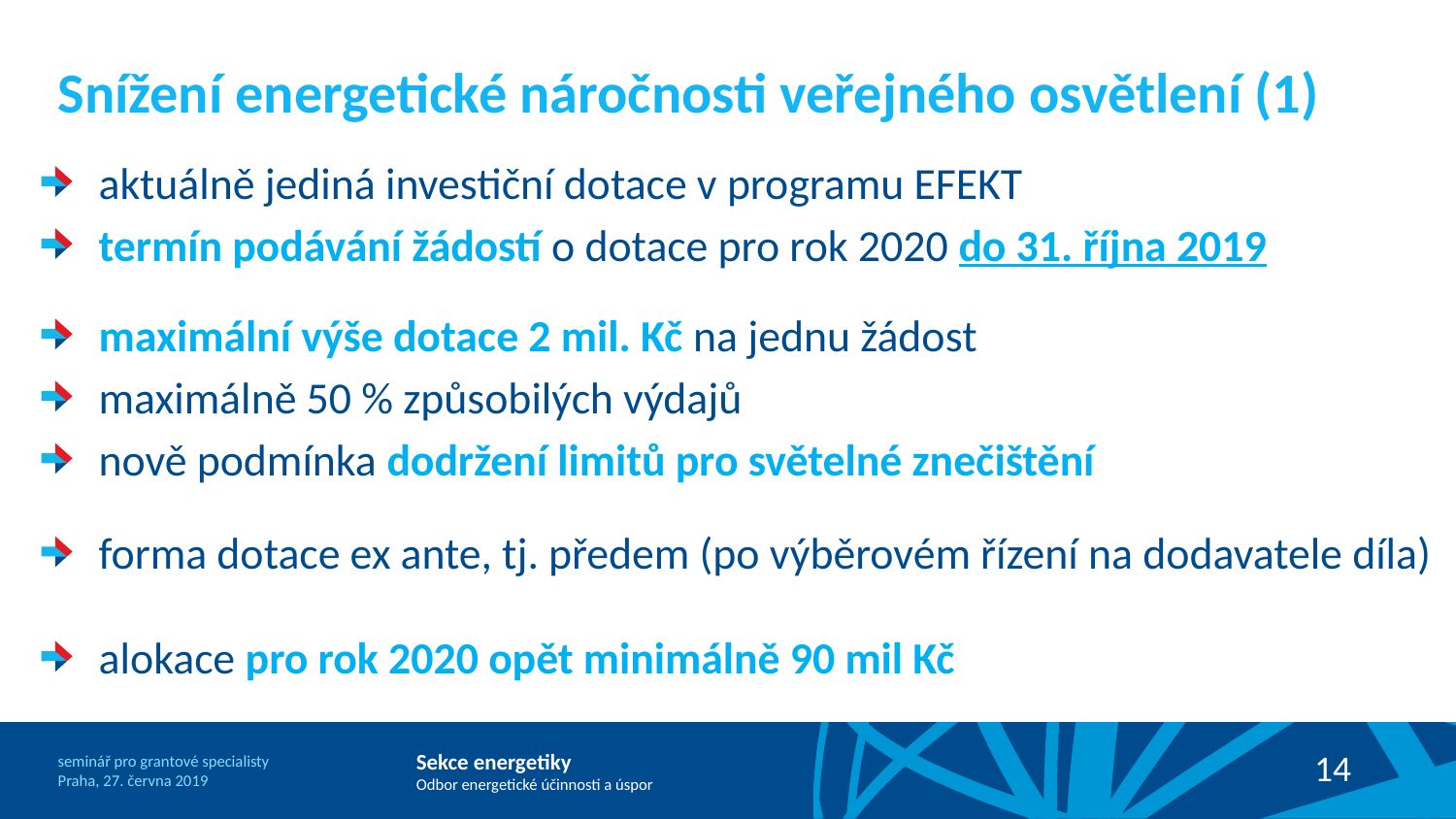

# Snížení energetické náročnosti veřejného osvětlení (1)
aktuálně jediná investiční dotace v programu EFEKT
termín podávání žádostí o dotace pro rok 2020 do 31. října 2019

maximální výše dotace 2 mil. Kč na jednu žádost
maximálně 50 % způsobilých výdajů
nově podmínka dodržení limitů pro světelné znečištění

forma dotace ex ante, tj. předem (po výběrovém řízení na dodavatele díla)

alokace pro rok 2020 opět minimálně 90 mil Kč